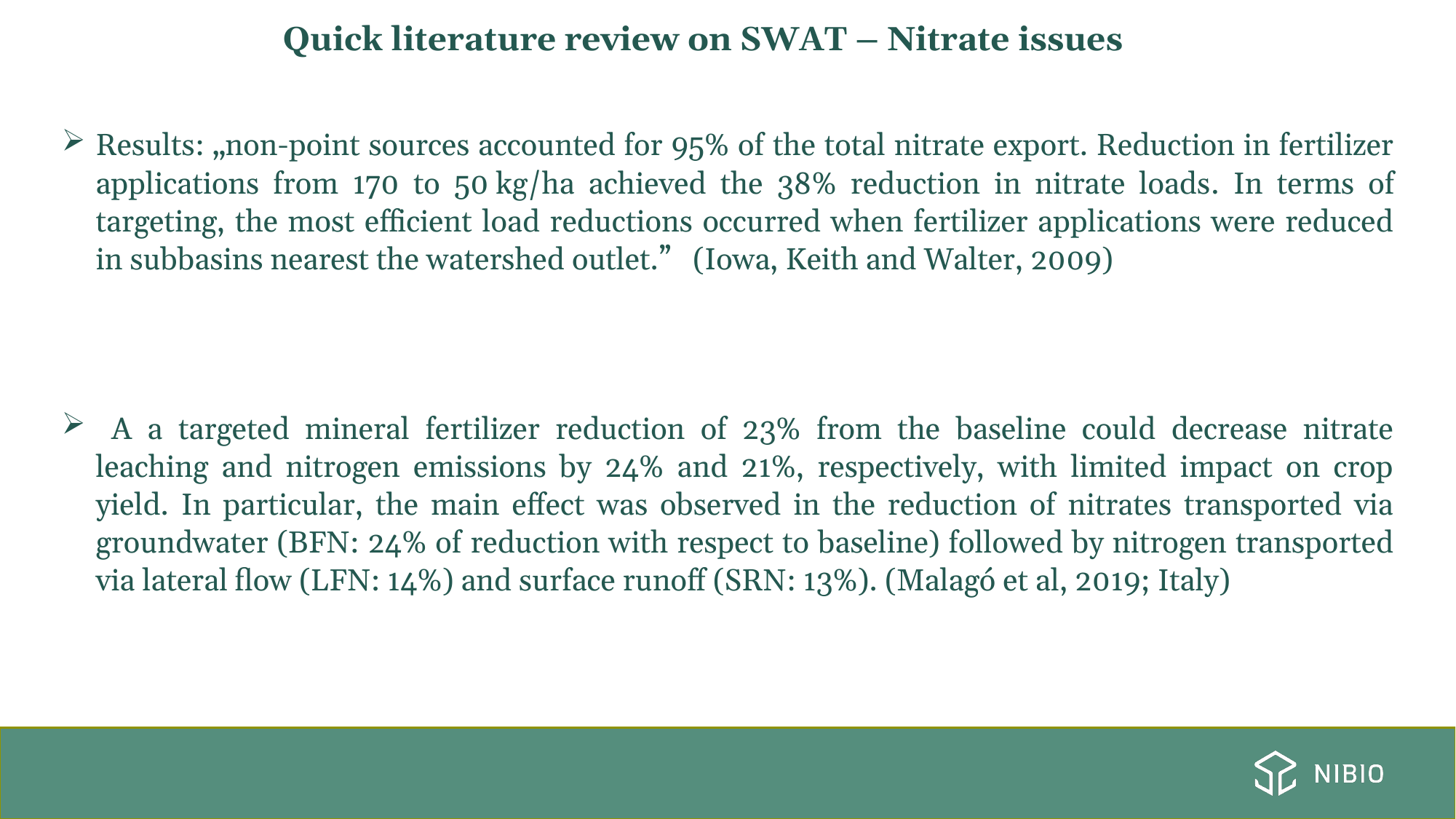

Quick literature review on SWAT – Nitrate issues
Results: „non-point sources accounted for 95% of the total nitrate export. Reduction in fertilizer applications from 170 to 50 kg/ha achieved the 38% reduction in nitrate loads. In terms of targeting, the most efficient load reductions occurred when fertilizer applications were reduced in subbasins nearest the watershed outlet.”   (Iowa, Keith and Walter, 2009)

 A a targeted mineral fertilizer reduction of 23% from the baseline could decrease nitrate leaching and nitrogen emissions by 24% and 21%, respectively, with limited impact on crop yield. In particular, the main effect was observed in the reduction of nitrates transported via groundwater (BFN: 24% of reduction with respect to baseline) followed by nitrogen transported via lateral flow (LFN: 14%) and surface runoff (SRN: 13%). (Malagó et al, 2019; Italy)